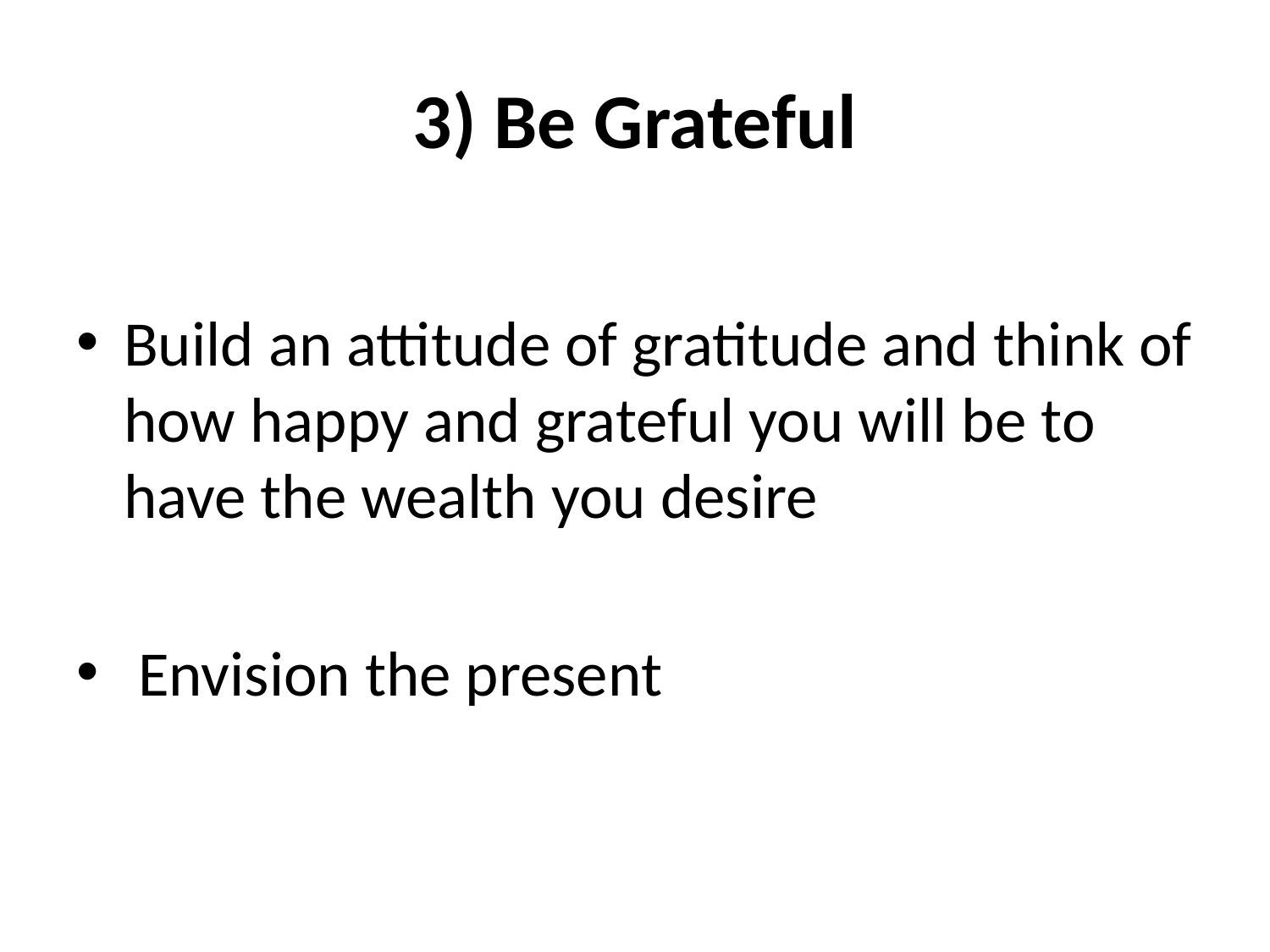

# 3) Be Grateful
Build an attitude of gratitude and think of how happy and grateful you will be to have the wealth you desire

 Envision the present